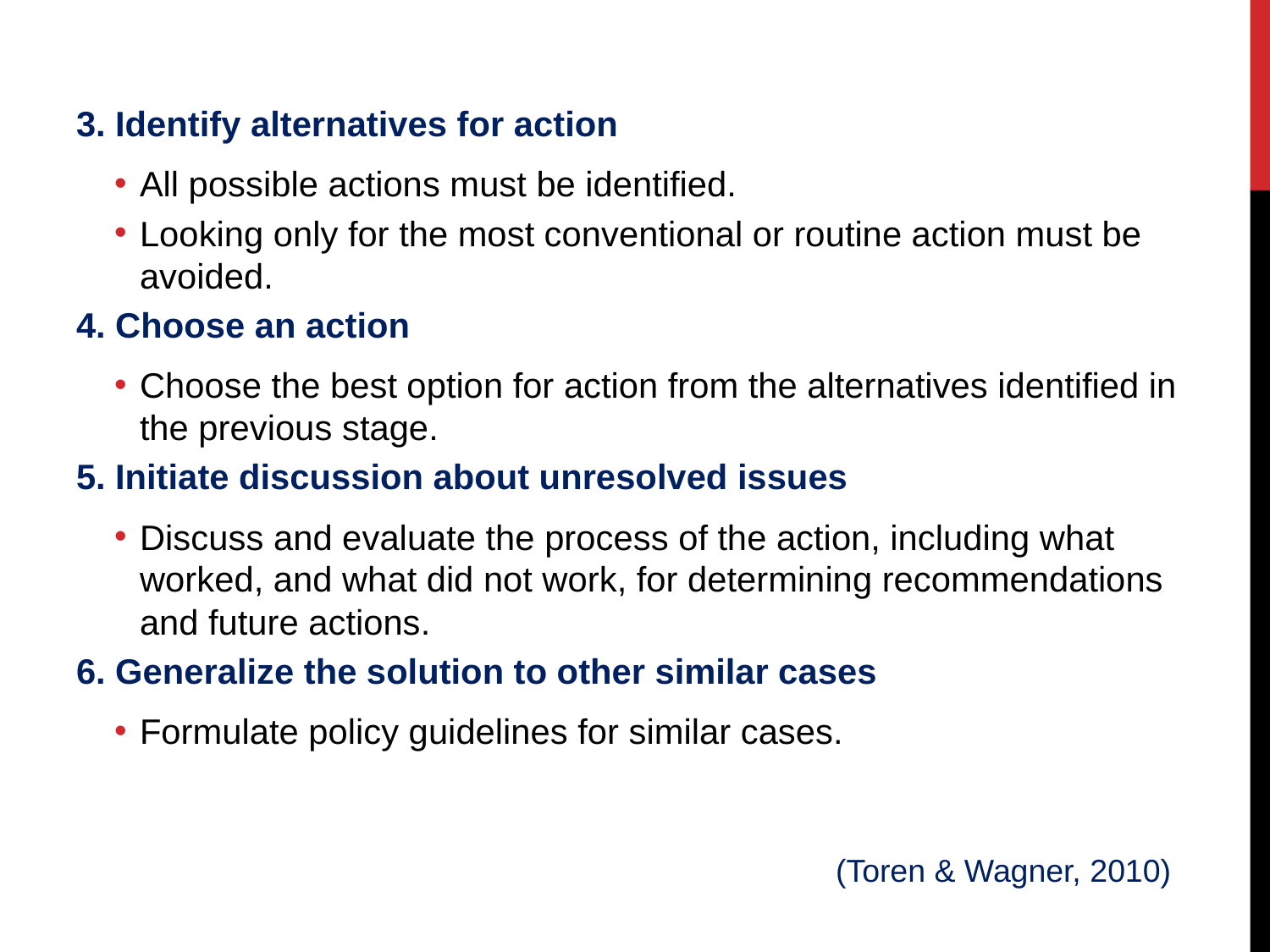

3. Identify alternatives for action
All possible actions must be identified.
Looking only for the most conventional or routine action must be avoided.
4. Choose an action
Choose the best option for action from the alternatives identified in the previous stage.
5. Initiate discussion about unresolved issues
Discuss and evaluate the process of the action, including what worked, and what did not work, for determining recommendations and future actions.
6. Generalize the solution to other similar cases
Formulate policy guidelines for similar cases.
(Toren & Wagner, 2010)